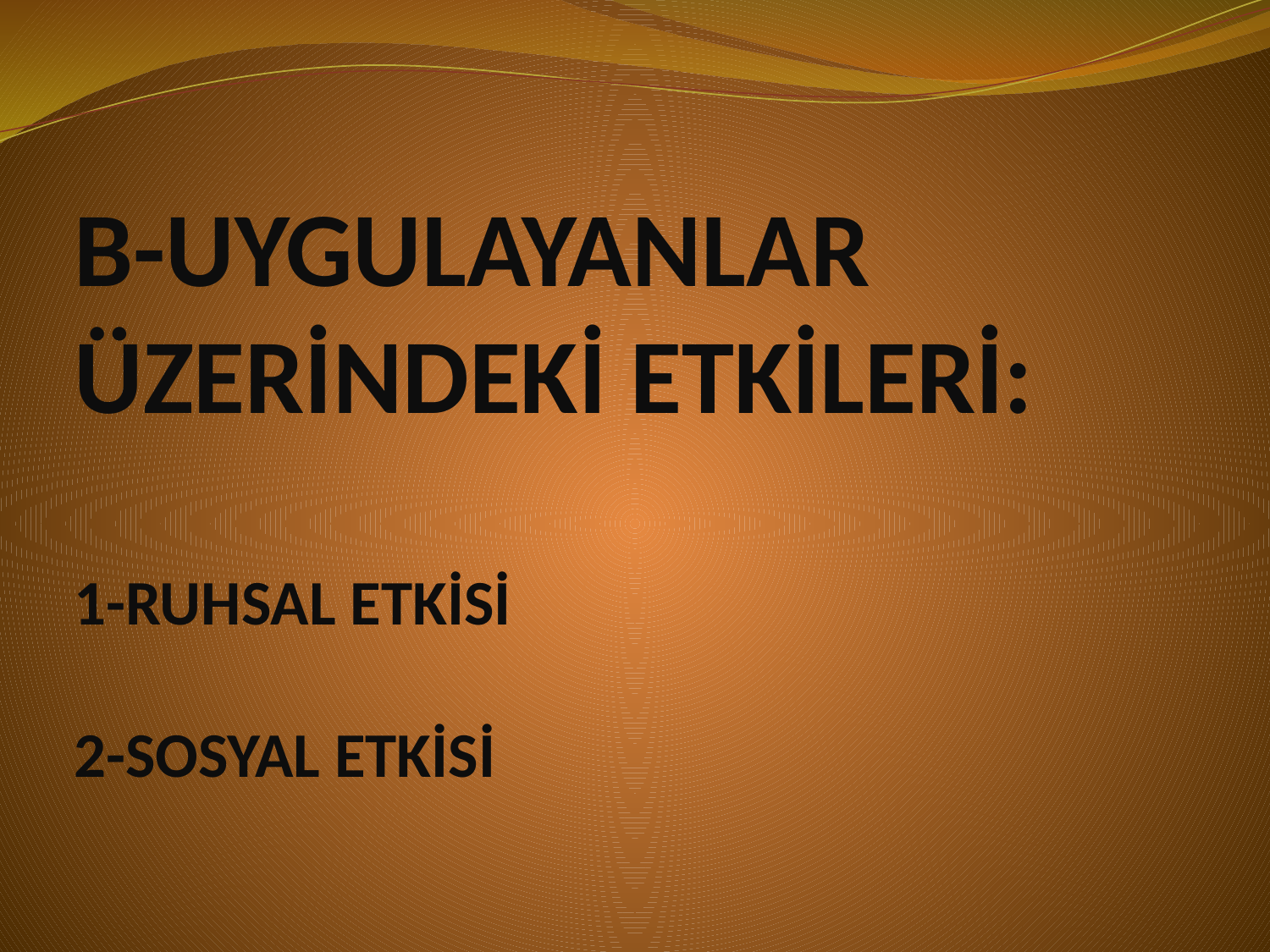

# B-UYGULAYANLAR ÜZERİNDEKİ ETKİLERİ: 1-RUHSAL ETKİSİ 2-SOSYAL ETKİSİ